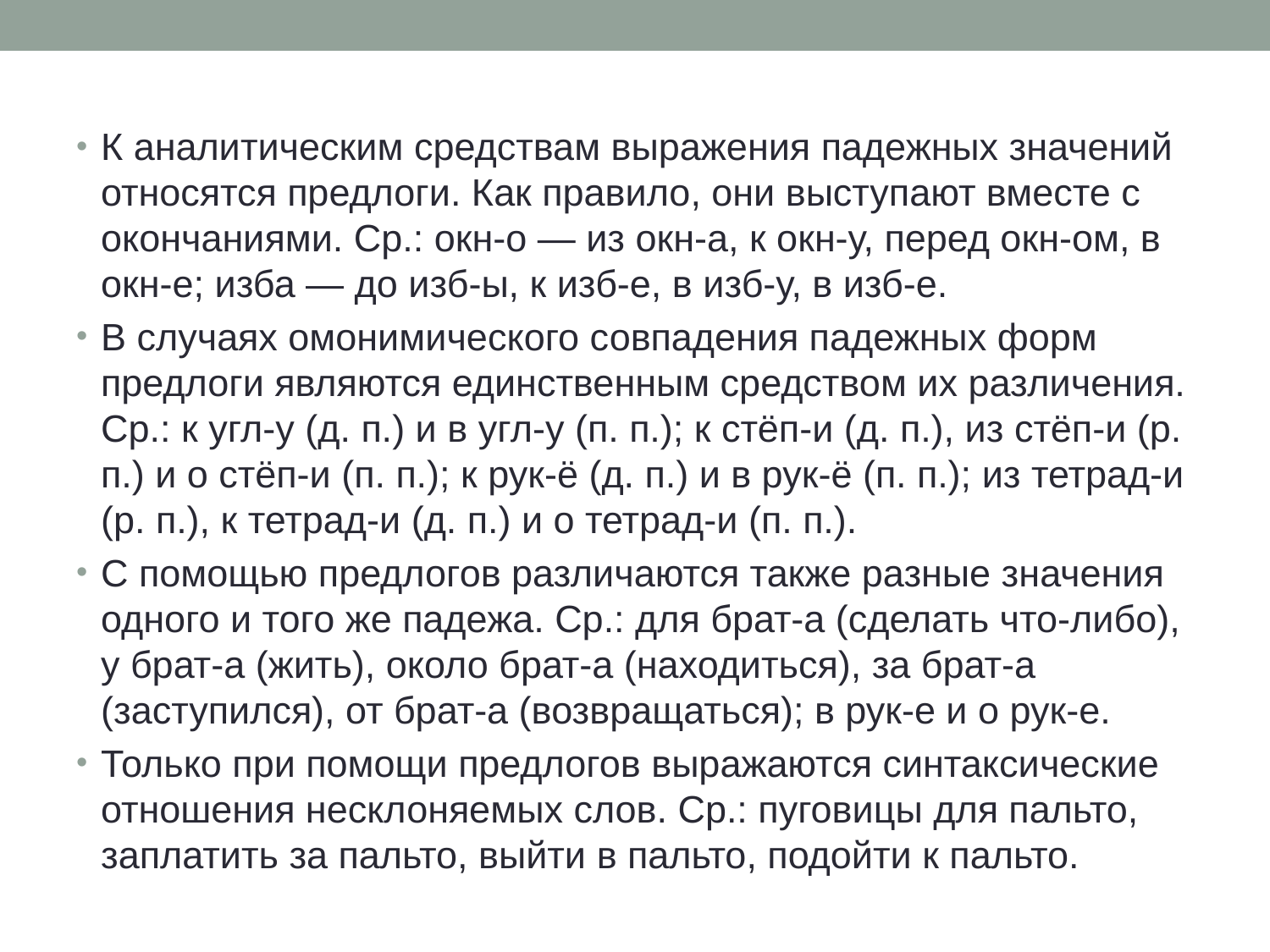

К аналитическим средствам выражения падежных значений относятся предлоги. Как правило, они выступают вместе с окончаниями. Ср.: окн-о — из окн-а, к окн-у, перед окн-ом, в окн-е; изба — до изб-ы, к изб-е, в изб-у, в изб-е.
В случаях омонимического совпадения падежных форм предлоги являются единственным средством их различения. Ср.: к угл-у (д. п.) и в угл-у (п. п.); к стёп-и (д. п.), из стёп-и (р. п.) и о стёп-и (п. п.); к рук-ё (д. п.) и в рук-ё (п. п.); из тетрад-и (р. п.), к тетрад-и (д. п.) и о тетрад-и (п. п.).
С помощью предлогов различаются также разные значения одного и того же падежа. Ср.: для брат-а (сделать что-либо), у брат-а (жить), около брат-а (находиться), за брат-а (заступился), от брат-а (возвращаться); в рук-е и о рук-е.
Только при помощи предлогов выражаются синтаксические отношения несклоняемых слов. Ср.: пуговицы для пальто, заплатить за пальто, выйти в пальто, подойти к пальто.